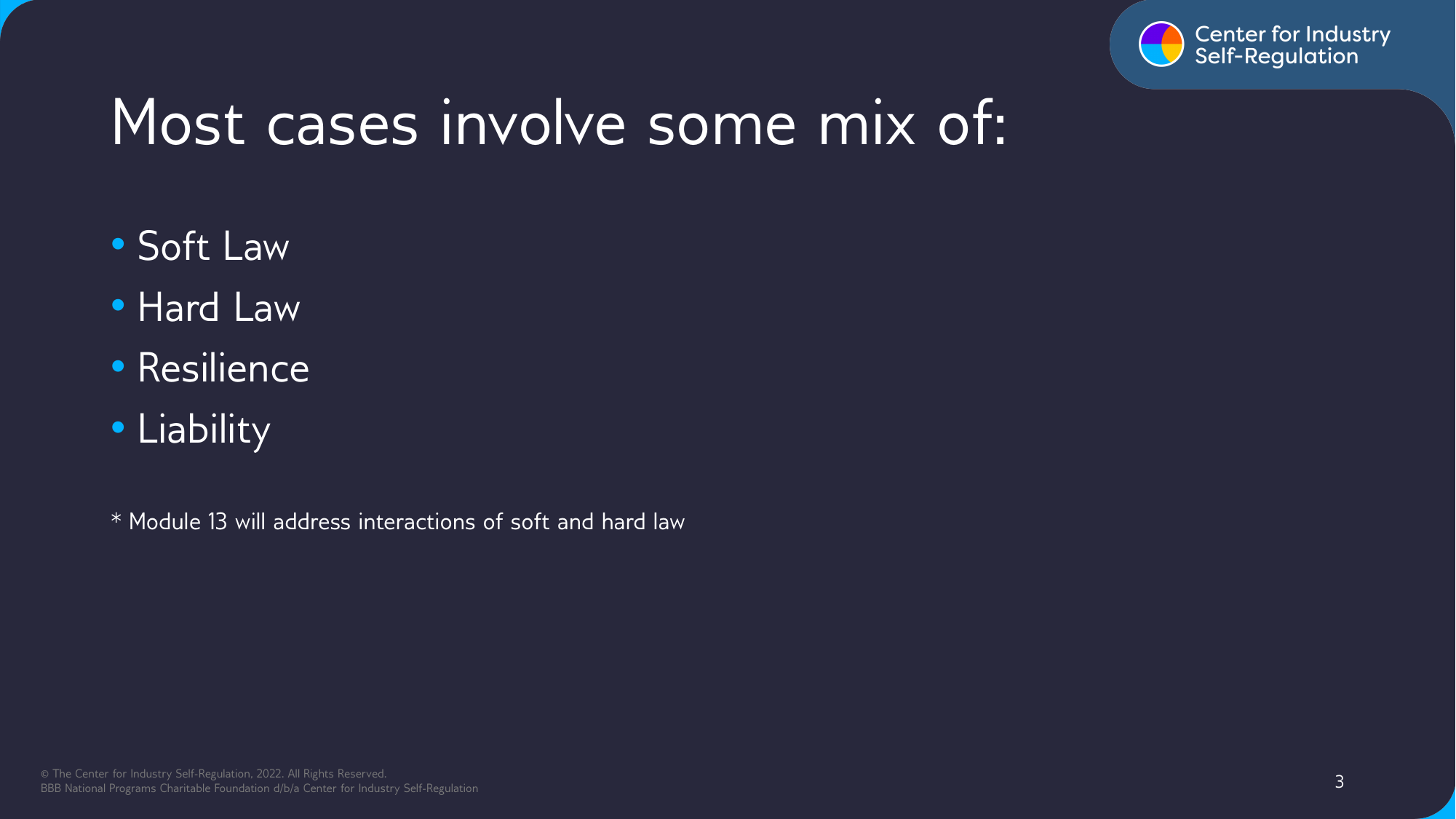

# Most cases involve some mix of:
Soft Law
Hard Law
Resilience
Liability

* Module 13 will address interactions of soft and hard law
3